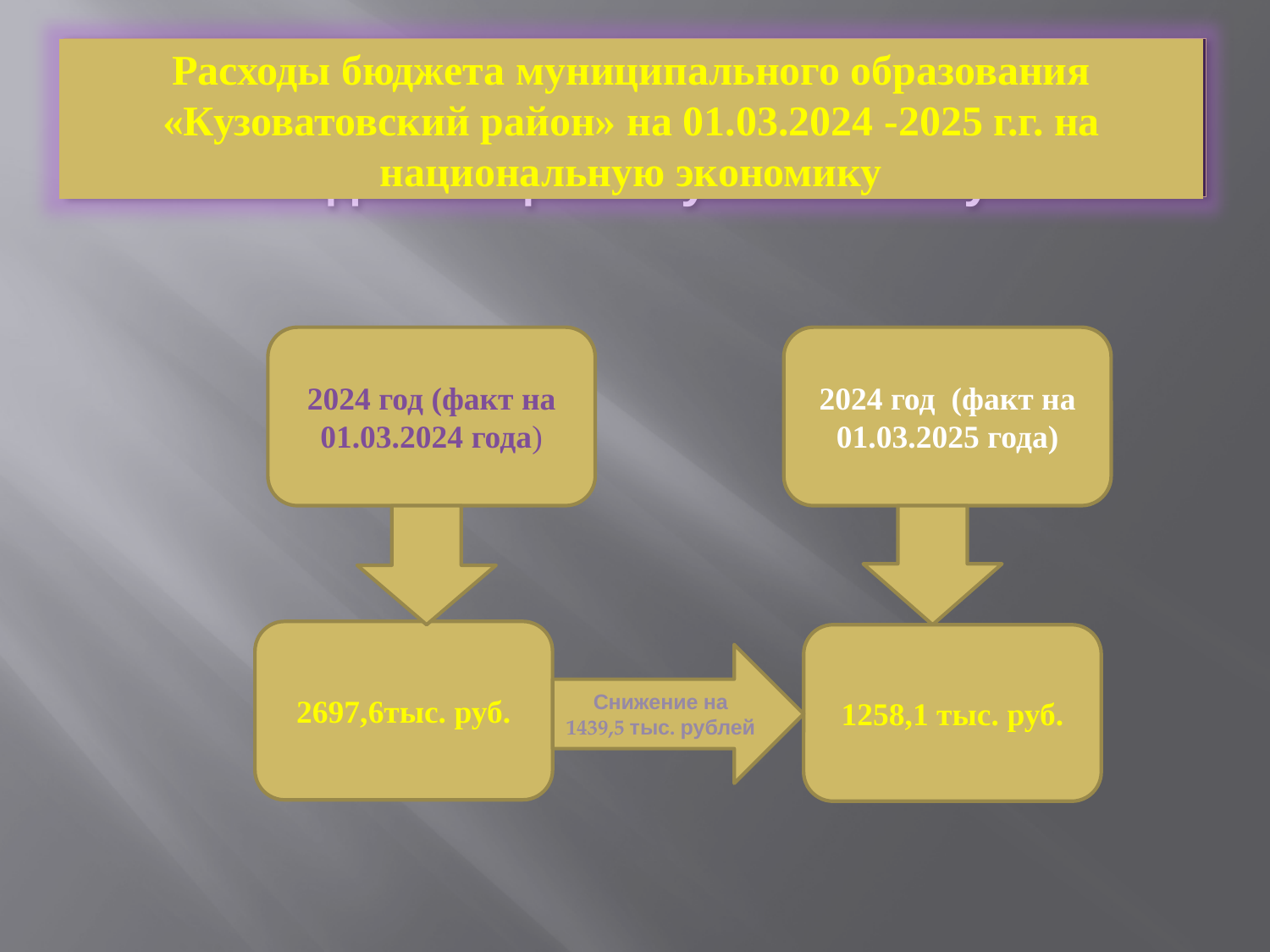

# Расходы бюджета муниципального образования «Кузоватовский район» на 2014 год на социальную политику
Расходы бюджета муниципального образования «Кузоватовский район» на 01.03.2024 -2025 г.г. на национальную экономику
2024 год (факт на 01.03.2024 года)
2024 год  (факт на 01.03.2025 года)

2697,6тыс. руб.
1258,1 тыс. руб.
Снижение на 1439,5 тыс. рублей